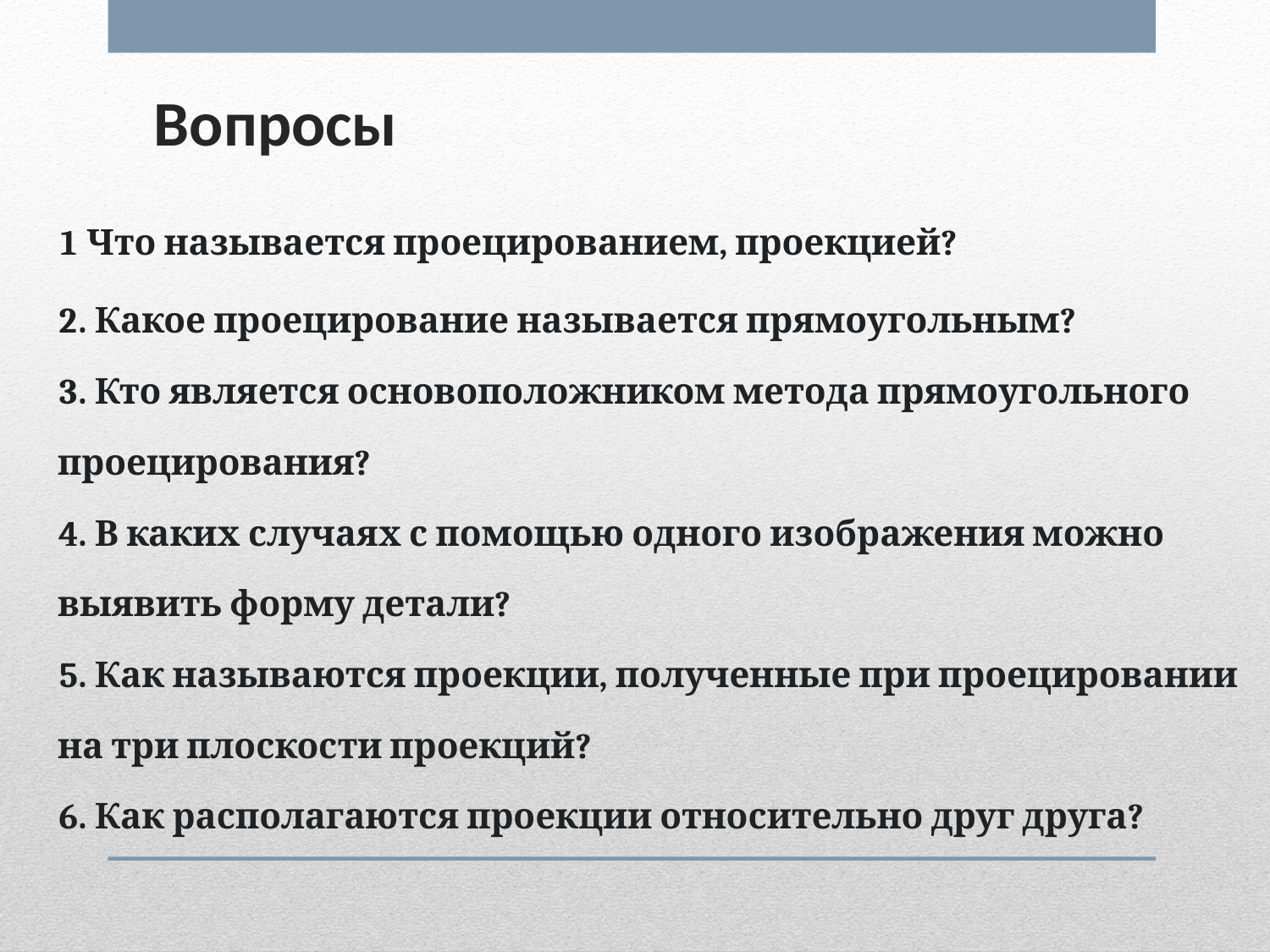

# Вопросы
1 Что называется проецированием, проекцией?
2. Какое проецирование называется прямоугольным?
3. Кто является основоположником метода прямоугольного проецирования?
4. В каких случаях с помощью одного изображения можно выявить форму детали?
5. Как называются проекции, полученные при проецировании на три плоскости проекций?
6. Как располагаются проекции относительно друг друга?